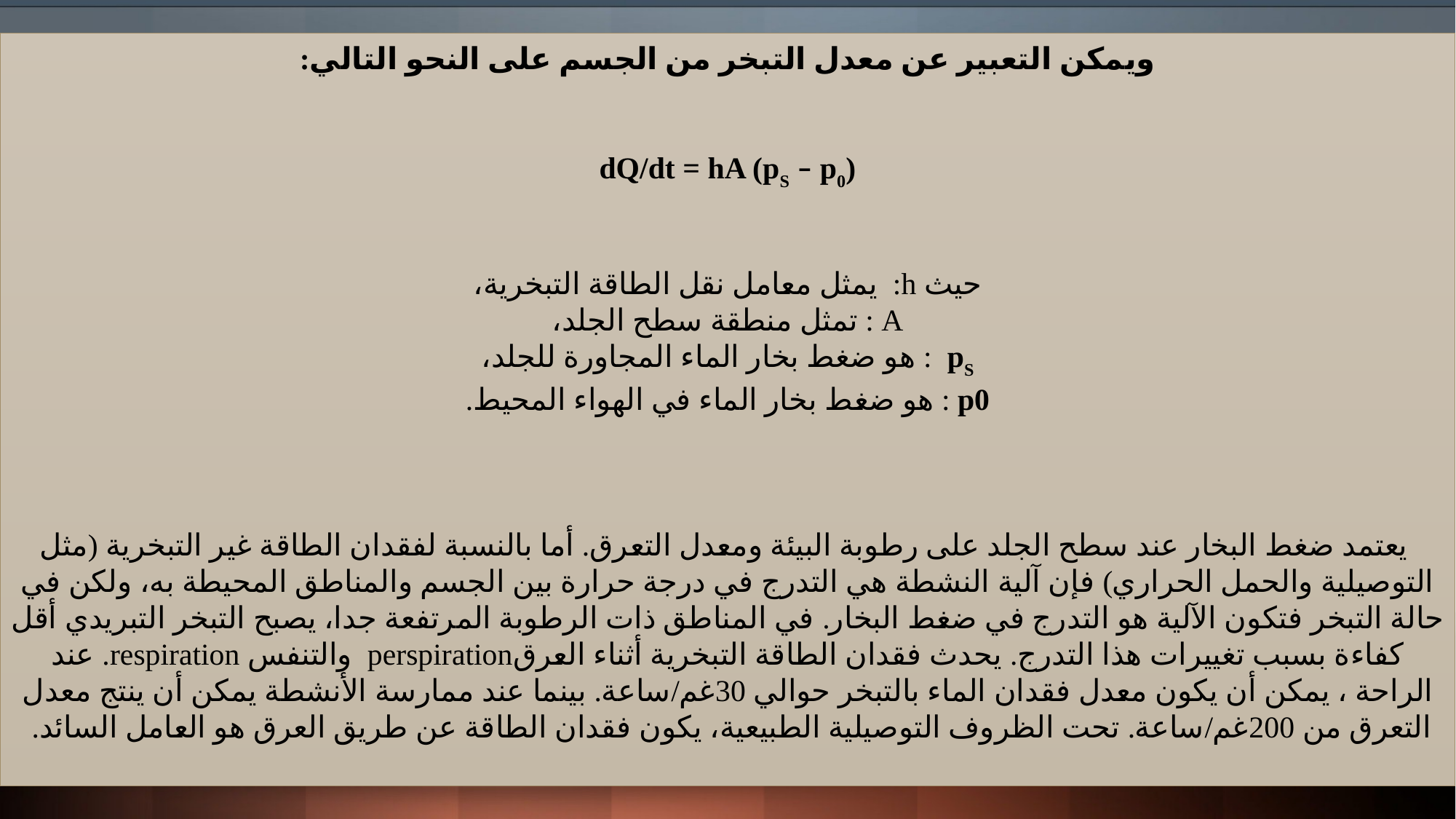

ويمكن التعبير عن معدل التبخر من الجسم على النحو التالي:

dQ/dt = hA (pS – p0)

حيث h:  يمثل معامل نقل الطاقة التبخرية،
A : تمثل منطقة سطح الجلد،
pS  : هو ضغط بخار الماء المجاورة للجلد،
p0 : هو ضغط بخار الماء في الهواء المحيط.

 يعتمد ضغط البخار عند سطح الجلد على رطوبة البيئة ومعدل التعرق. أما بالنسبة لفقدان الطاقة غير التبخرية (مثل التوصيلية والحمل الحراري) فإن آلية النشطة هي التدرج في درجة حرارة بين الجسم والمناطق المحيطة به، ولكن في حالة التبخر فتكون الآلية هو التدرج في ضغط البخار. في المناطق ذات الرطوبة المرتفعة جدا، يصبح التبخر التبريدي أقل كفاءة بسبب تغييرات هذا التدرج. يحدث فقدان الطاقة التبخرية أثناء العرقperspiration  والتنفس respiration. عند الراحة ، يمكن أن يكون معدل فقدان الماء بالتبخر حوالي 30غم/ساعة. بينما عند ممارسة الأنشطة يمكن أن ينتج معدل التعرق من 200غم/ساعة. تحت الظروف التوصيلية الطبيعية، يكون فقدان الطاقة عن طريق العرق هو العامل السائد.